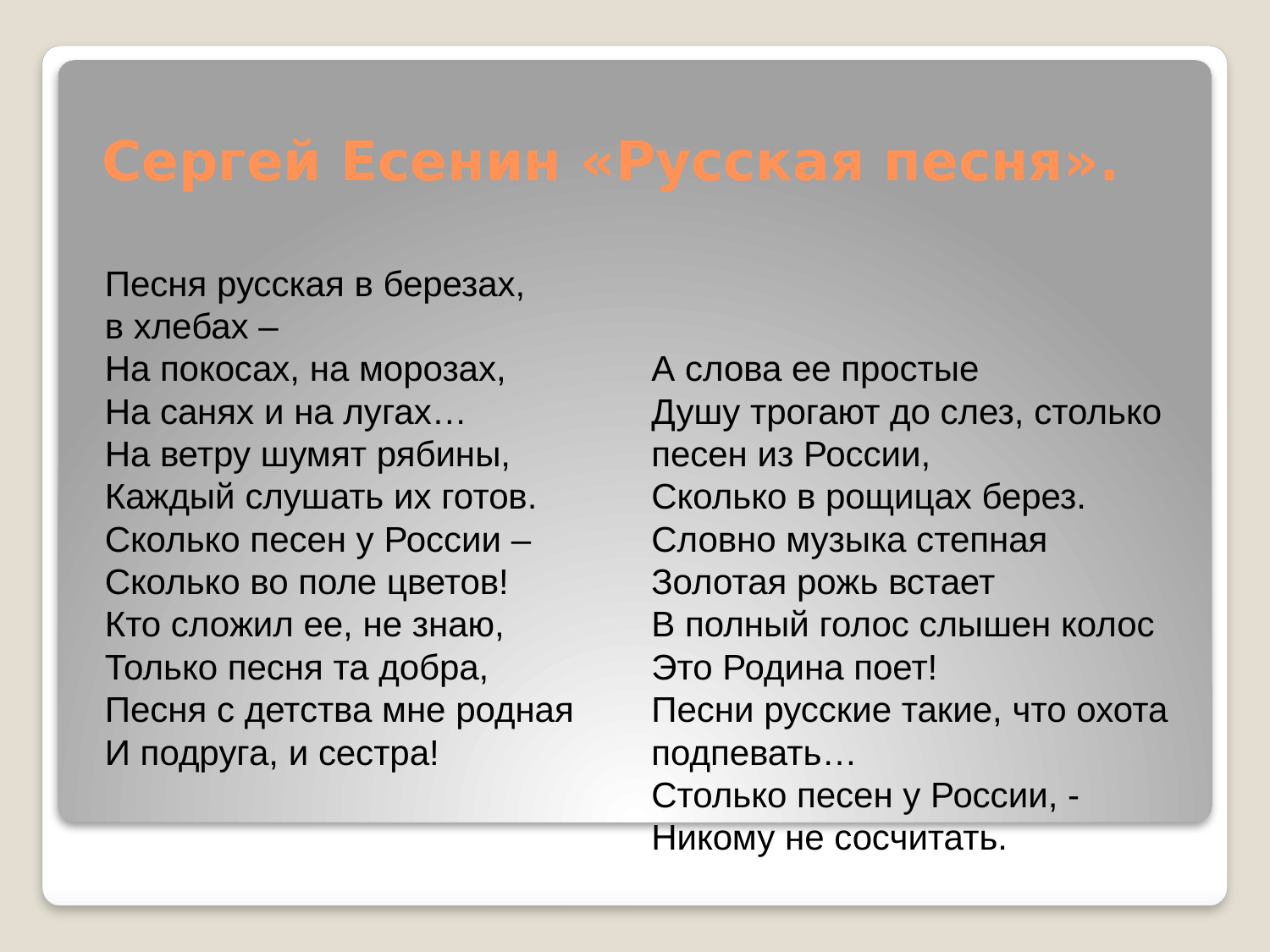

# Сергей Есенин «Русская песня».
 Песня русская в березах,
 в хлебах –
 На покосах, на морозах,
 На санях и на лугах…
 На ветру шумят рябины,
 Каждый слушать их готов.
 Сколько песен у России –
 Сколько во поле цветов!
 Кто сложил ее, не знаю,
 Только песня та добра,
 Песня с детства мне родная
 И подруга, и сестра!

А слова ее простые
Душу трогают до слез, столько песен из России,
Сколько в рощицах берез.
Словно музыка степная
Золотая рожь встает
В полный голос слышен колос
Это Родина поет!
Песни русские такие, что охота подпевать…
Столько песен у России, -
Никому не сосчитать.